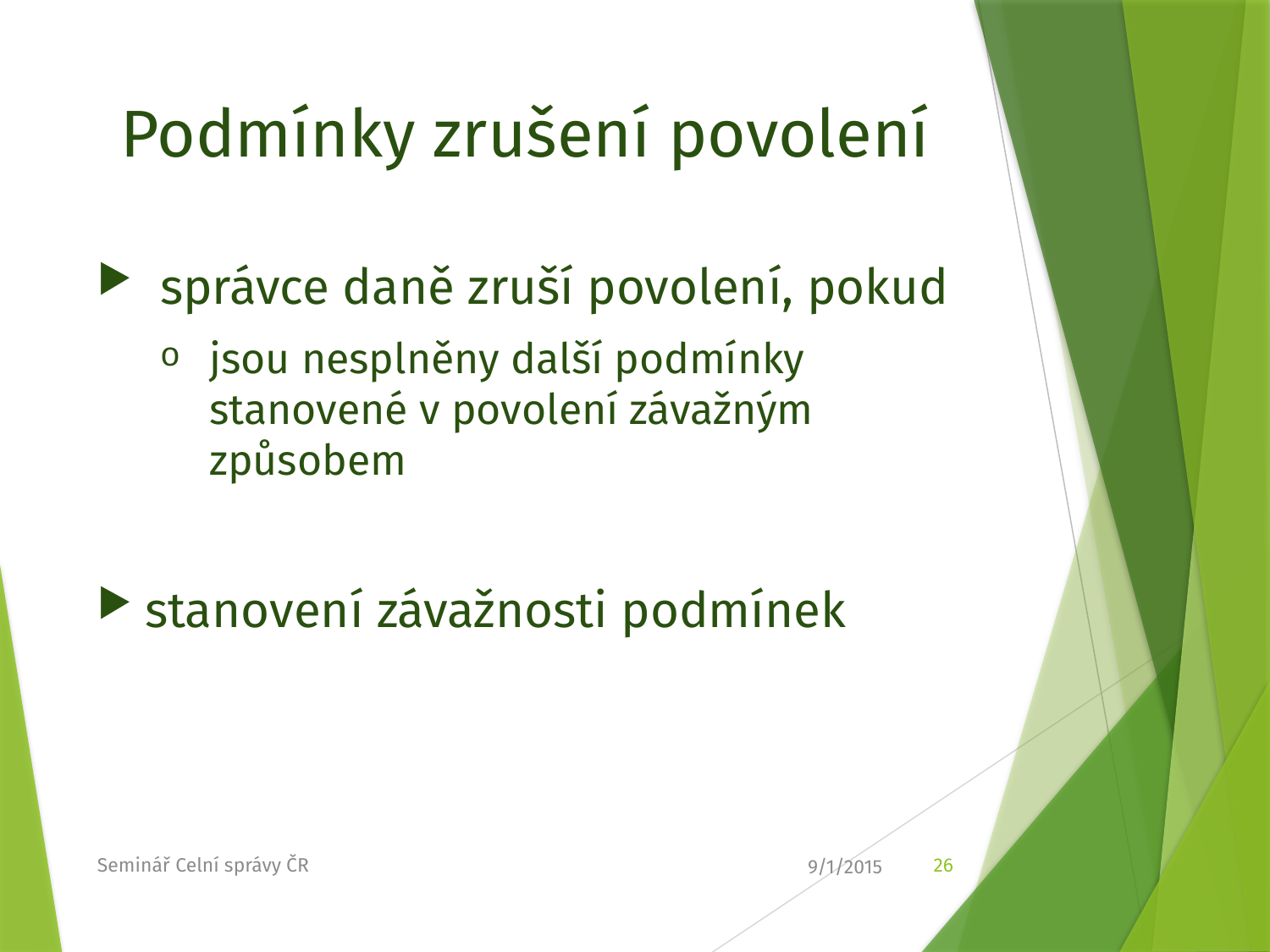

# Podmínky zrušení povolení
správce daně zruší povolení, pokud
jsou nesplněny další podmínky stanovené v povolení závažným způsobem

stanovení závažnosti podmínek

Seminář Celní správy ČR
26
9/1/2015